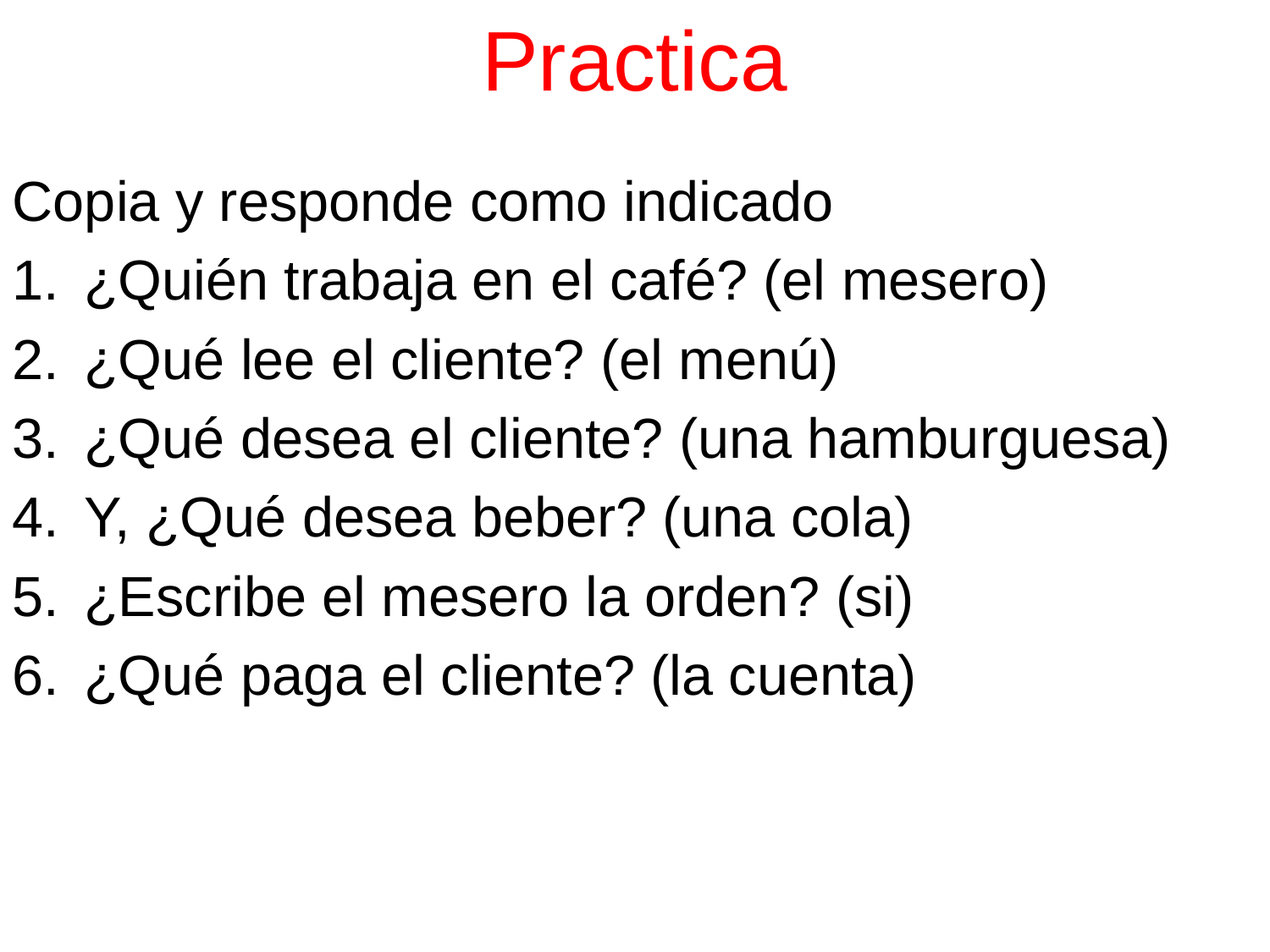

Practica
Copia y responde como indicado
¿Quién trabaja en el café? (el mesero)
¿Qué lee el cliente? (el menú)
¿Qué desea el cliente? (una hamburguesa)
Y, ¿Qué desea beber? (una cola)
¿Escribe el mesero la orden? (si)
¿Qué paga el cliente? (la cuenta)